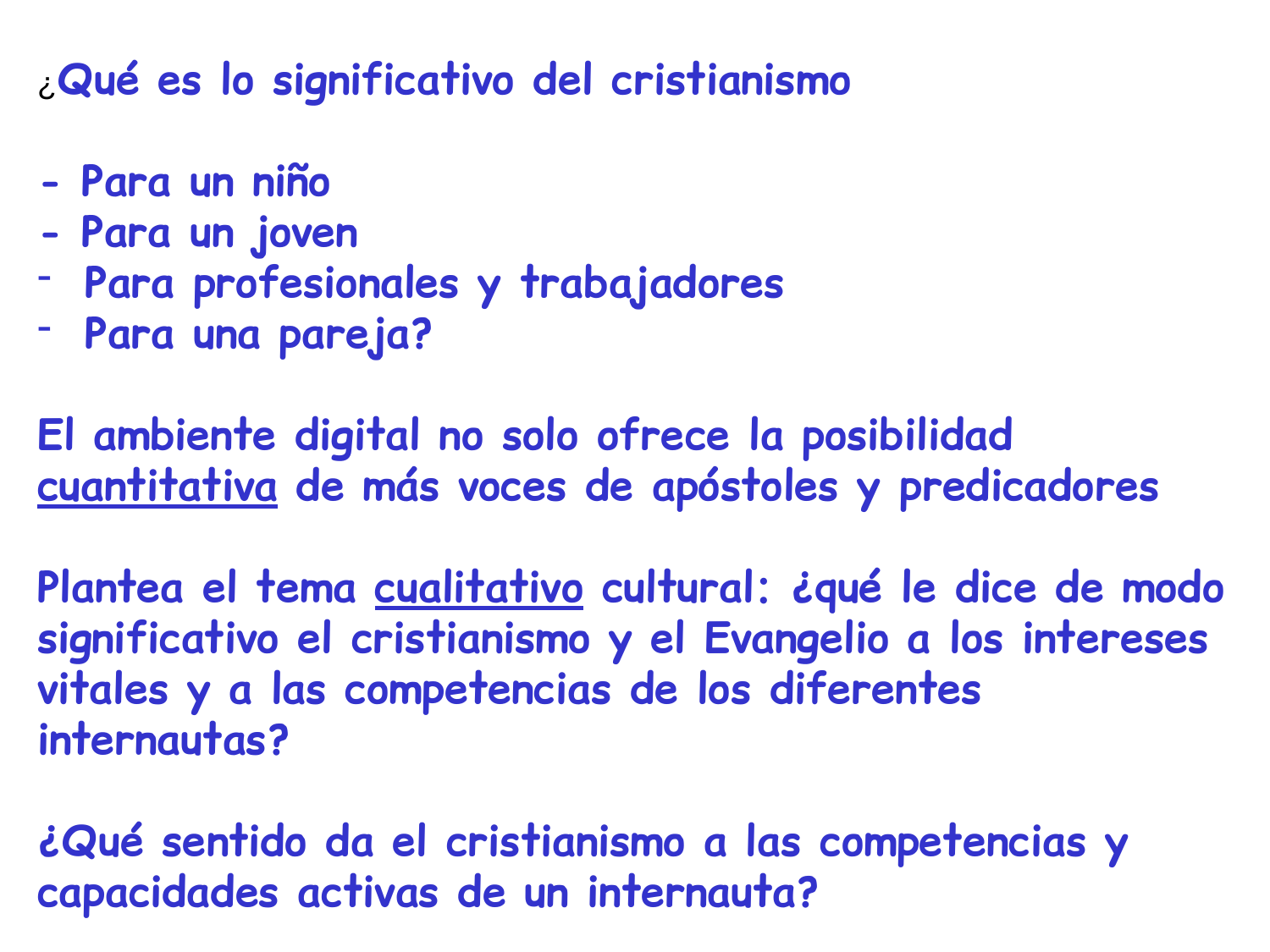

¿Qué es lo significativo del cristianismo

- Para un niño
- Para un joven
Para profesionales y trabajadores
Para una pareja?

El ambiente digital no solo ofrece la posibilidad cuantitativa de más voces de apóstoles y predicadores

Plantea el tema cualitativo cultural: ¿qué le dice de modo significativo el cristianismo y el Evangelio a los intereses vitales y a las competencias de los diferentes internautas?

¿Qué sentido da el cristianismo a las competencias y capacidades activas de un internauta?